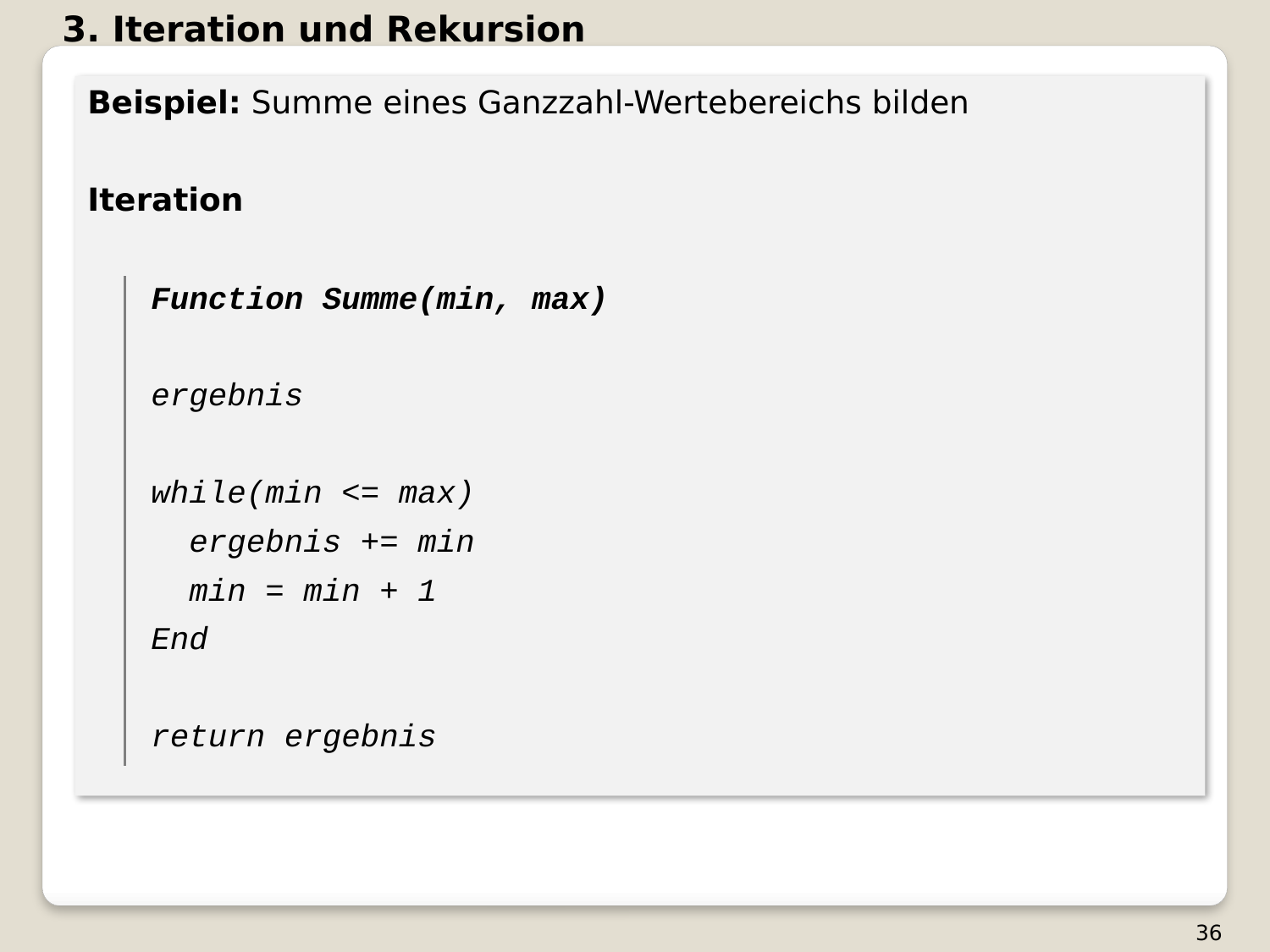

3. Iteration und Rekursion
Beispiel: Summe eines Ganzzahl-Wertebereichs bilden

Iteration

Function Summe(min, max)

ergebnis

while(min <= max)
  ergebnis += min
  min = min + 1
End

return ergebnis